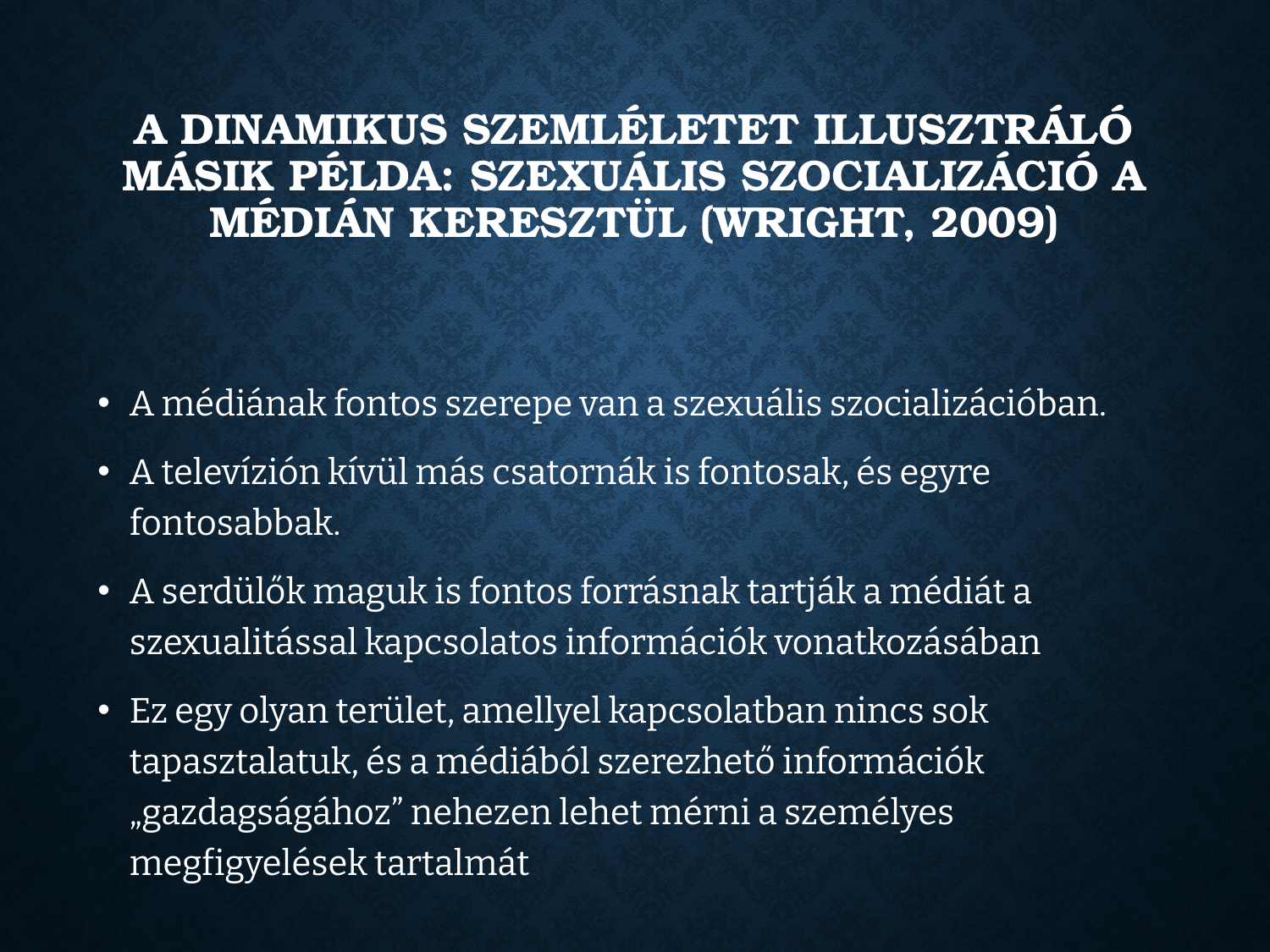

# A dinamikus szemléletet illusztráló másik példa: Szexuális szocializáció a médián keresztül (Wright, 2009)
A médiának fontos szerepe van a szexuális szocializációban.
A televízión kívül más csatornák is fontosak, és egyre fontosabbak.
A serdülők maguk is fontos forrásnak tartják a médiát a szexualitással kapcsolatos információk vonatkozásában
Ez egy olyan terület, amellyel kapcsolatban nincs sok tapasztalatuk, és a médiából szerezhető információk „gazdagságához” nehezen lehet mérni a személyes megfigyelések tartalmát